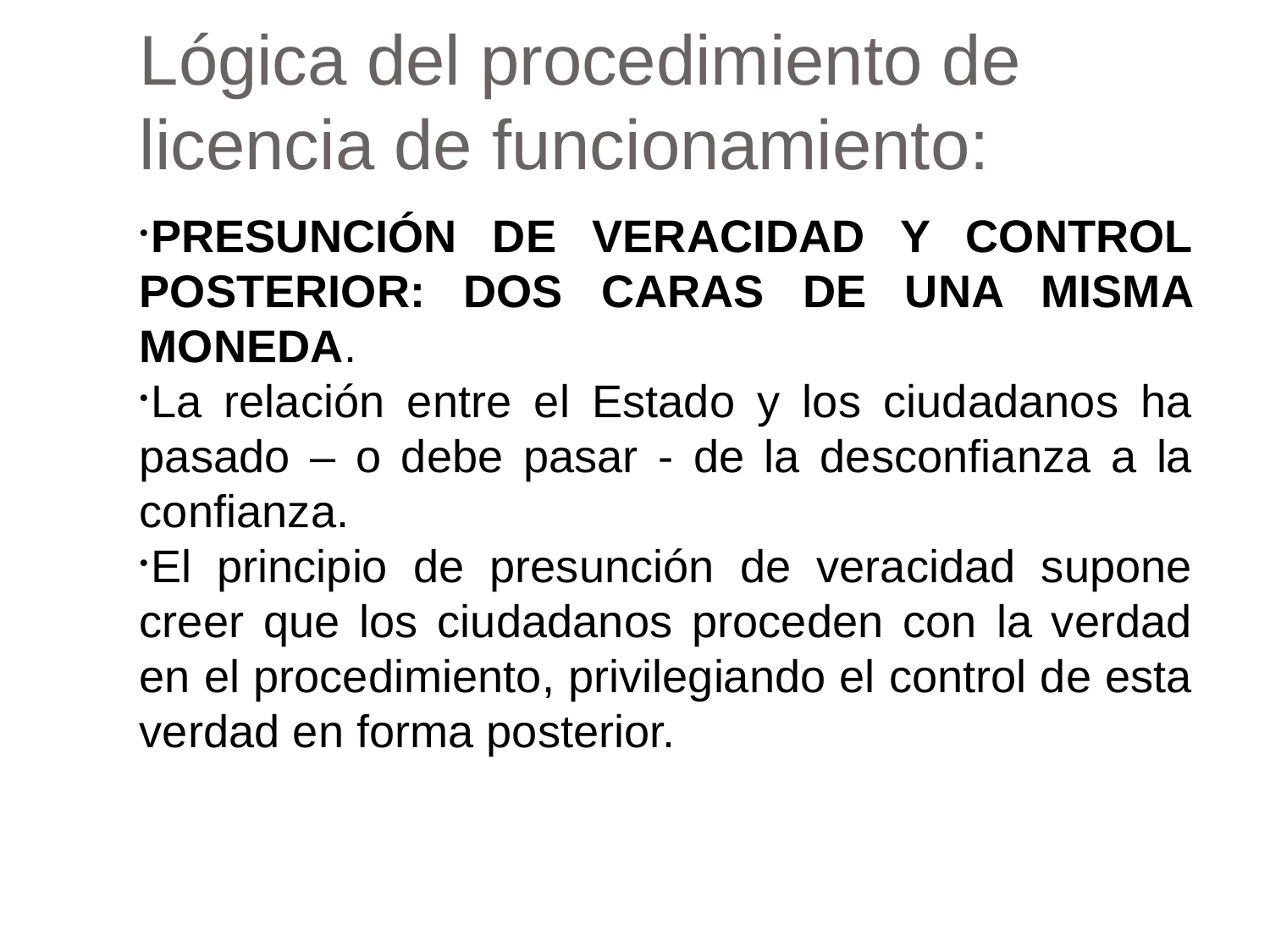

Lógica del procedimiento de licencia de funcionamiento:
PRESUNCIÓN DE VERACIDAD Y CONTROL POSTERIOR: DOS CARAS DE UNA MISMA MONEDA.
La relación entre el Estado y los ciudadanos ha pasado – o debe pasar - de la desconfianza a la confianza.
El principio de presunción de veracidad supone creer que los ciudadanos proceden con la verdad en el procedimiento, privilegiando el control de esta verdad en forma posterior.